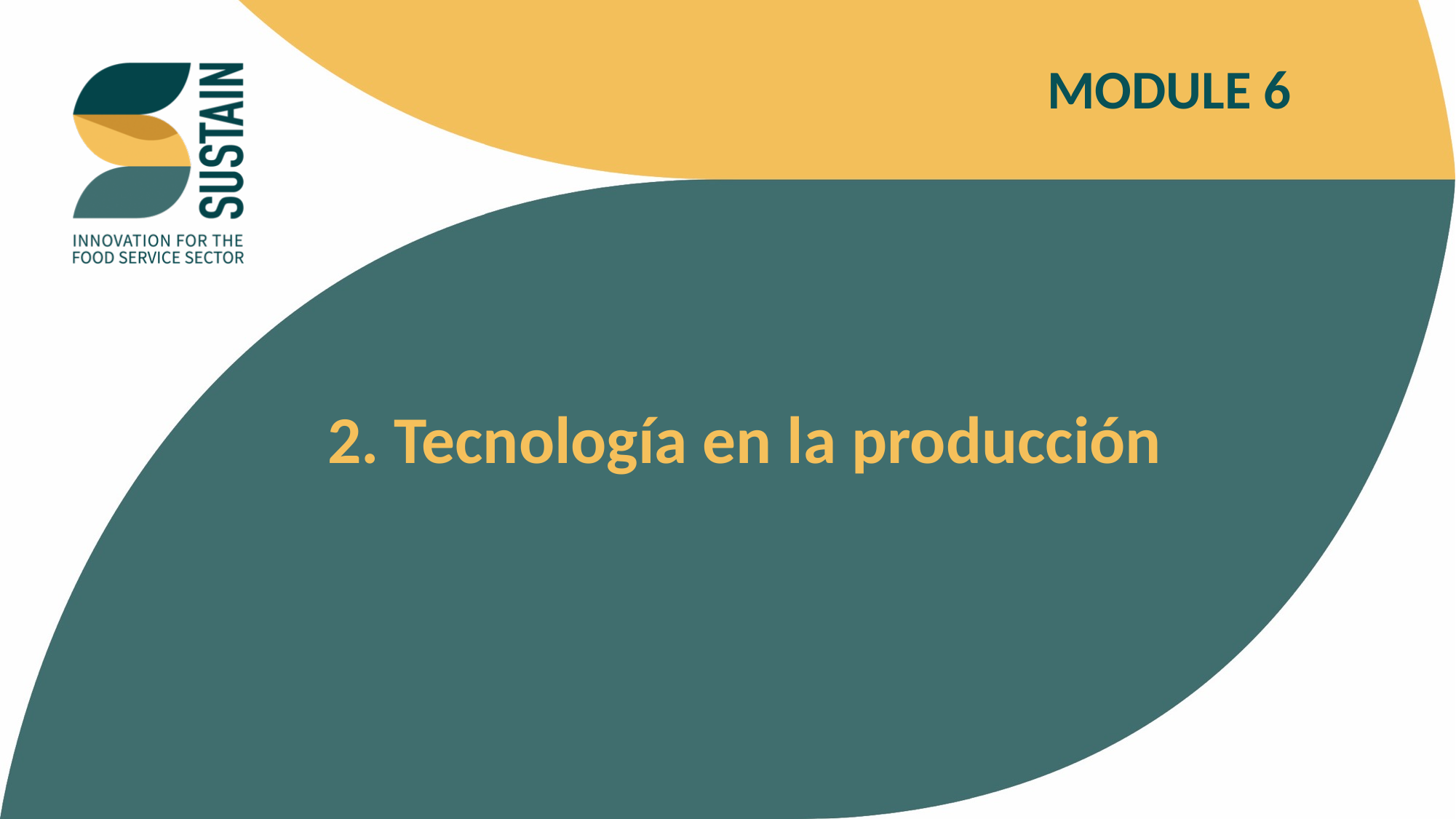

MODULE 6
2. Tecnología en la producción